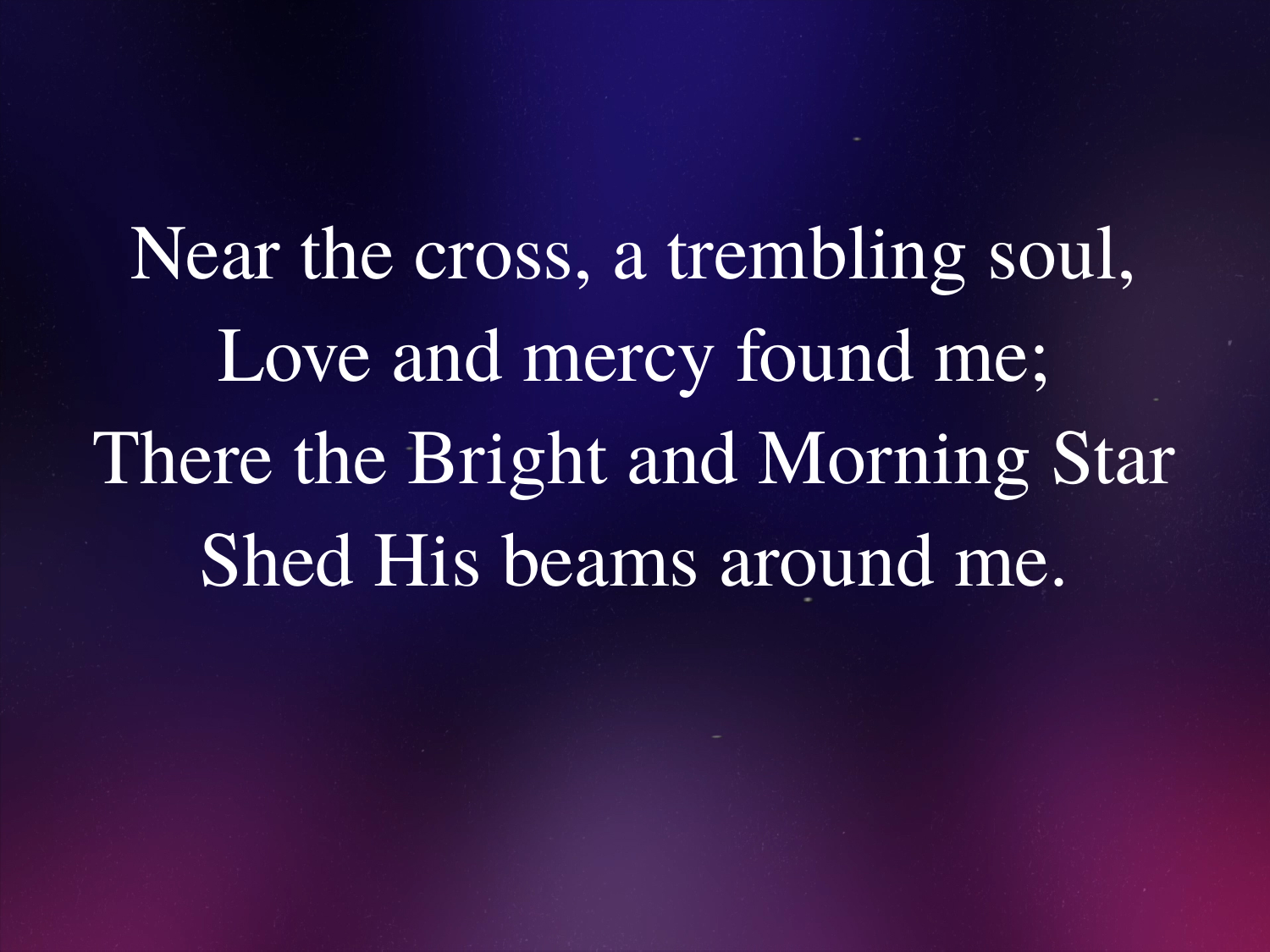

# Near the cross, a trembling soul, Love and mercy found me; There the Bright and Morning Star Shed His beams around me.